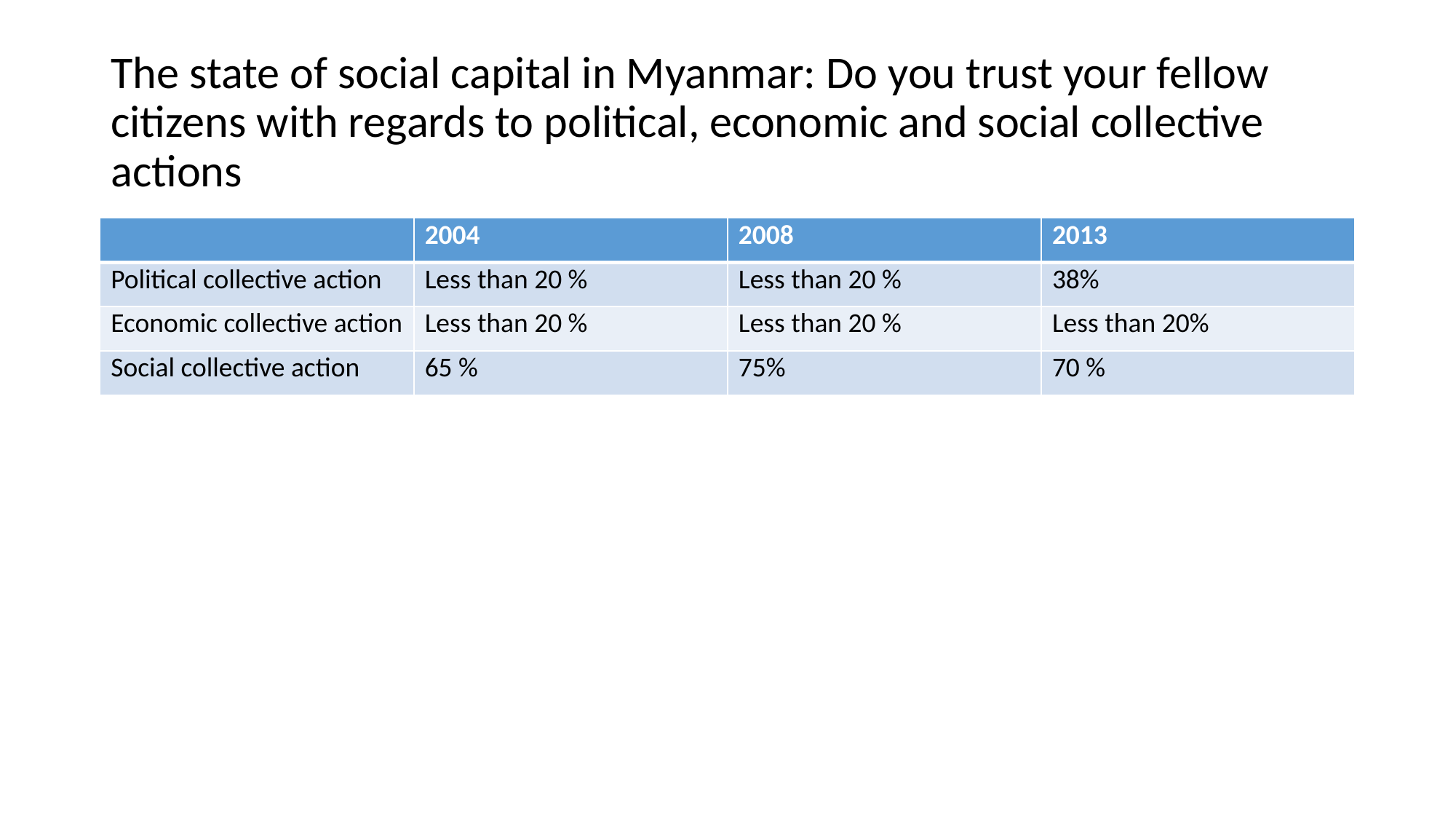

# The state of social capital in Myanmar: Do you trust your fellow citizens with regards to political, economic and social collective actions
|  | 2004 | 2008 | 2013 |
| --- | --- | --- | --- |
| Political collective action | Less than 20 % | Less than 20 % | 38% |
| Economic collective action | Less than 20 % | Less than 20 % | Less than 20% |
| Social collective action | 65 % | 75% | 70 % |